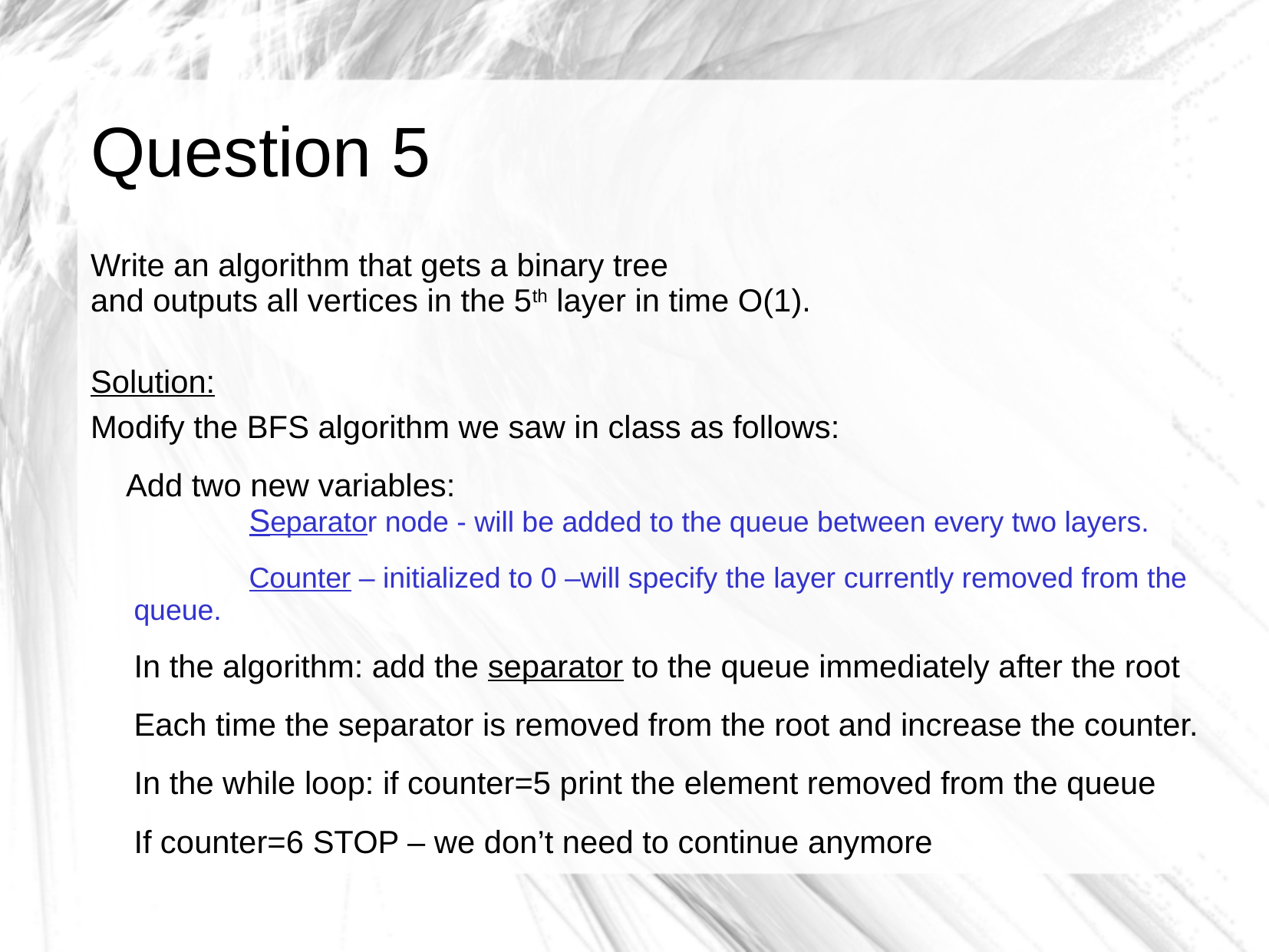

# Question 5
Write an algorithm that gets a binary tree
and outputs all vertices in the 5th layer in time O(1).
Solution:
Modify the BFS algorithm we saw in class as follows:
    Add two new variables:
	Separator node - will be added to the queue between every two layers.
		Counter – initialized to 0 –will specify the layer currently removed from the queue.
	In the algorithm: add the separator to the queue immediately after the root
	Each time the separator is removed from the root and increase the counter.
	In the while loop: if counter=5 print the element removed from the queue
	If counter=6 STOP – we don’t need to continue anymore